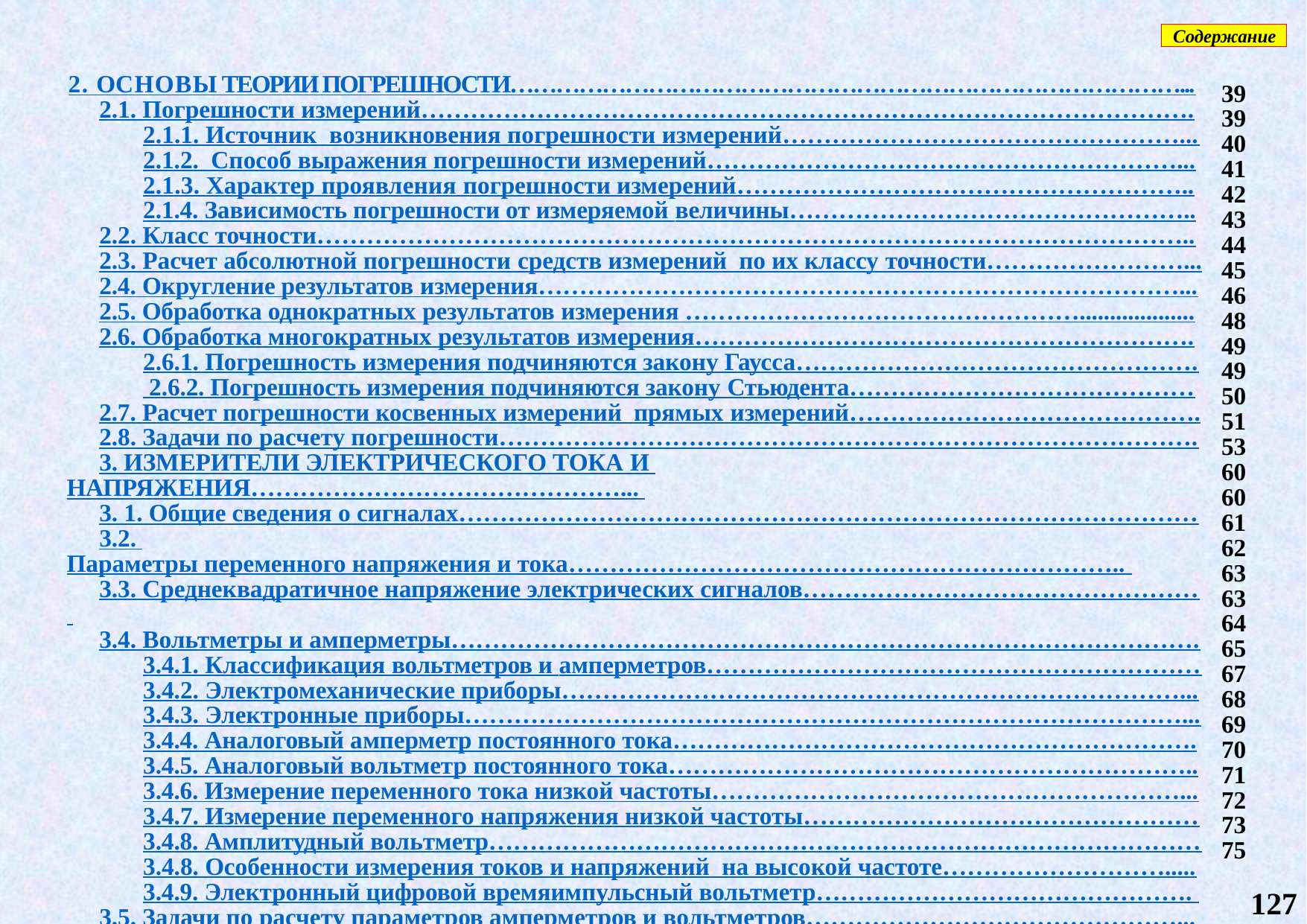

Содержание
2. ОСНОВЫ ТЕОРИИ ПОГРЕШНОСТИ……………………………………………………………………………...
2.1. Погрешности измерений………………………………………………………………………………….
2.1.1. Источник  возникновения погрешности измерений…………………………………………...
2.1.2.  Способ выражения погрешности измерений…………………………………………………...
2.1.3. Характер проявления погрешности измерений………………………………………………..
2.1.4. Зависимость погрешности от измеряемой величины…………………………………………..
2.2. Класс точности……………………………………………………………………………………………..
2.3. Расчет абсолютной погрешности средств измерений  по их классу точности……………………...
2.4. Округление результатов измерения……………………………………………………………………...
2.5. Обработка однократных результатов измерения …………………………………………...................
2.6. Обработка многократных результатов измерения…………………………………………………….
2.6.1. Погрешность измерения подчиняются закону Гаусса………………………………………….
 2.6.2. Погрешность измерения подчиняются закону Стьюдента……………………………………
2.7. Расчет погрешности косвенных измерений  прямых измерений…………………………………….
2.8. Задачи по расчету погрешности………………………………………………………………………….
3. ИЗМЕРИТЕЛИ ЭЛЕКТРИЧЕСКОГО ТОКА И НАПРЯЖЕНИЯ………………………………………...
3. 1. Общие сведения о сигналах………………………………………………………………………………
3.2. Параметры переменного напряжения и тока…………………………………………………………..
3.3. Среднеквадратичное напряжение электрических сигналов…………………………………………
3.4. Вольтметры и амперметры……………………………………………………………………………….
3.4.1. Классификация вольтметров и амперметров……………………………………………………
3.4.2. Электромеханические приборы…………………………………………………………………...
3.4.3. Электронные приборы……………………………………………………………………………...
3.4.4. Аналоговый амперметр постоянного тока……………………………………………………….
3.4.5. Аналоговый вольтметр постоянного тока………………………………………………………..
3.4.6. Измерение переменного тока низкой частоты…………………………………………………...
3.4.7. Измерение переменного напряжения низкой частоты…………………………………………
3.4.8. Амплитудный вольтметр……………………………………………………………………………
3.4.8. Особенности измерения токов и напряжений  на высокой частоте……………………….....
3.4.9. Электронный цифровой времяимпульсный вольтметр……………………………………….
3.5. Задачи по расчету параметров амперметров и вольтметров………………………………………...
39
39
40
41
42
43
44
45
46
48
49
49
50
51
53
60
60
61
62
63
63
64
65
67
68
69
70
71
72
73
75
127